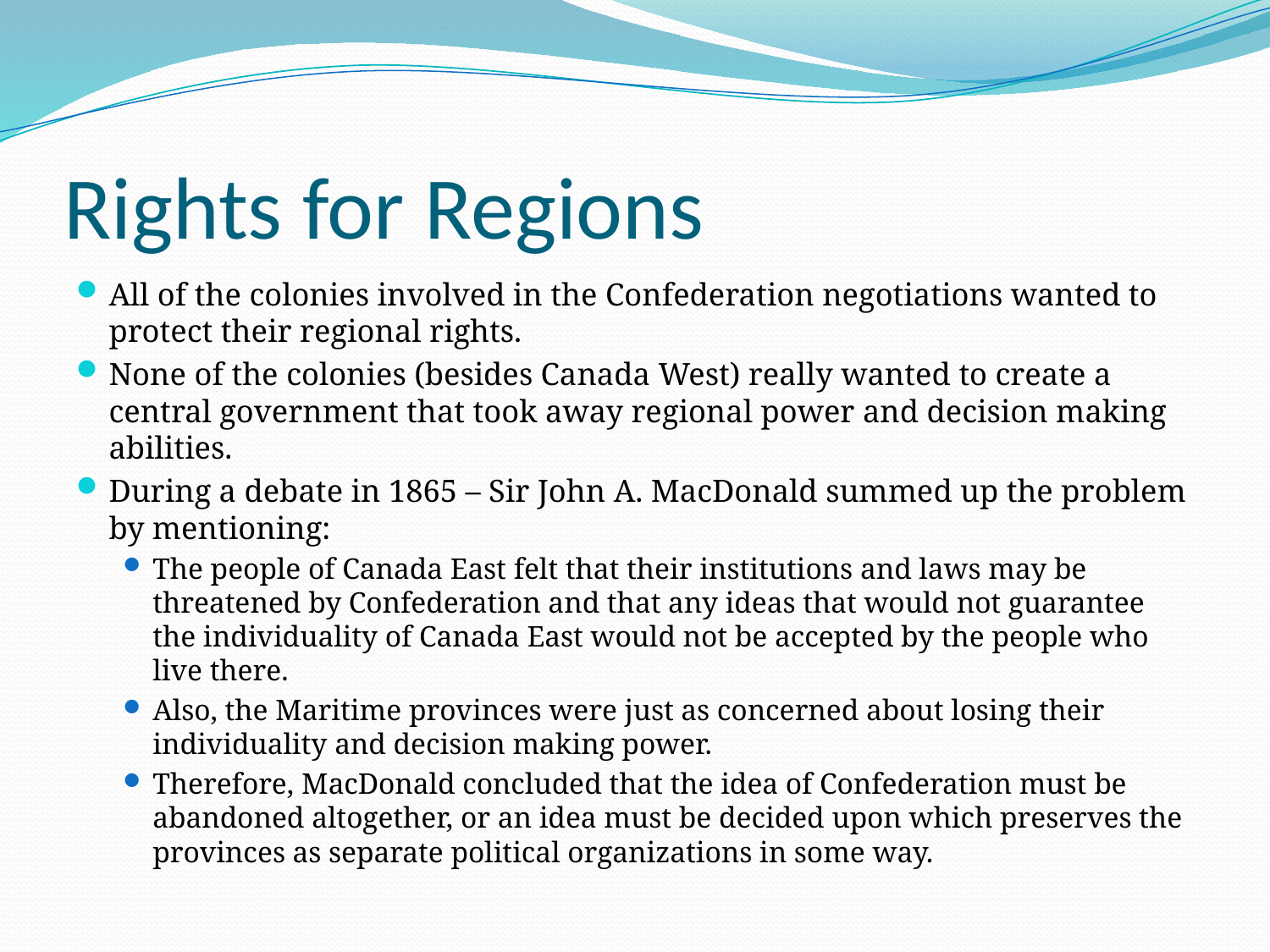

# Rights for Regions
All of the colonies involved in the Confederation negotiations wanted to protect their regional rights.
None of the colonies (besides Canada West) really wanted to create a central government that took away regional power and decision making abilities.
During a debate in 1865 – Sir John A. MacDonald summed up the problem by mentioning:
The people of Canada East felt that their institutions and laws may be threatened by Confederation and that any ideas that would not guarantee the individuality of Canada East would not be accepted by the people who live there.
Also, the Maritime provinces were just as concerned about losing their individuality and decision making power.
Therefore, MacDonald concluded that the idea of Confederation must be abandoned altogether, or an idea must be decided upon which preserves the provinces as separate political organizations in some way.